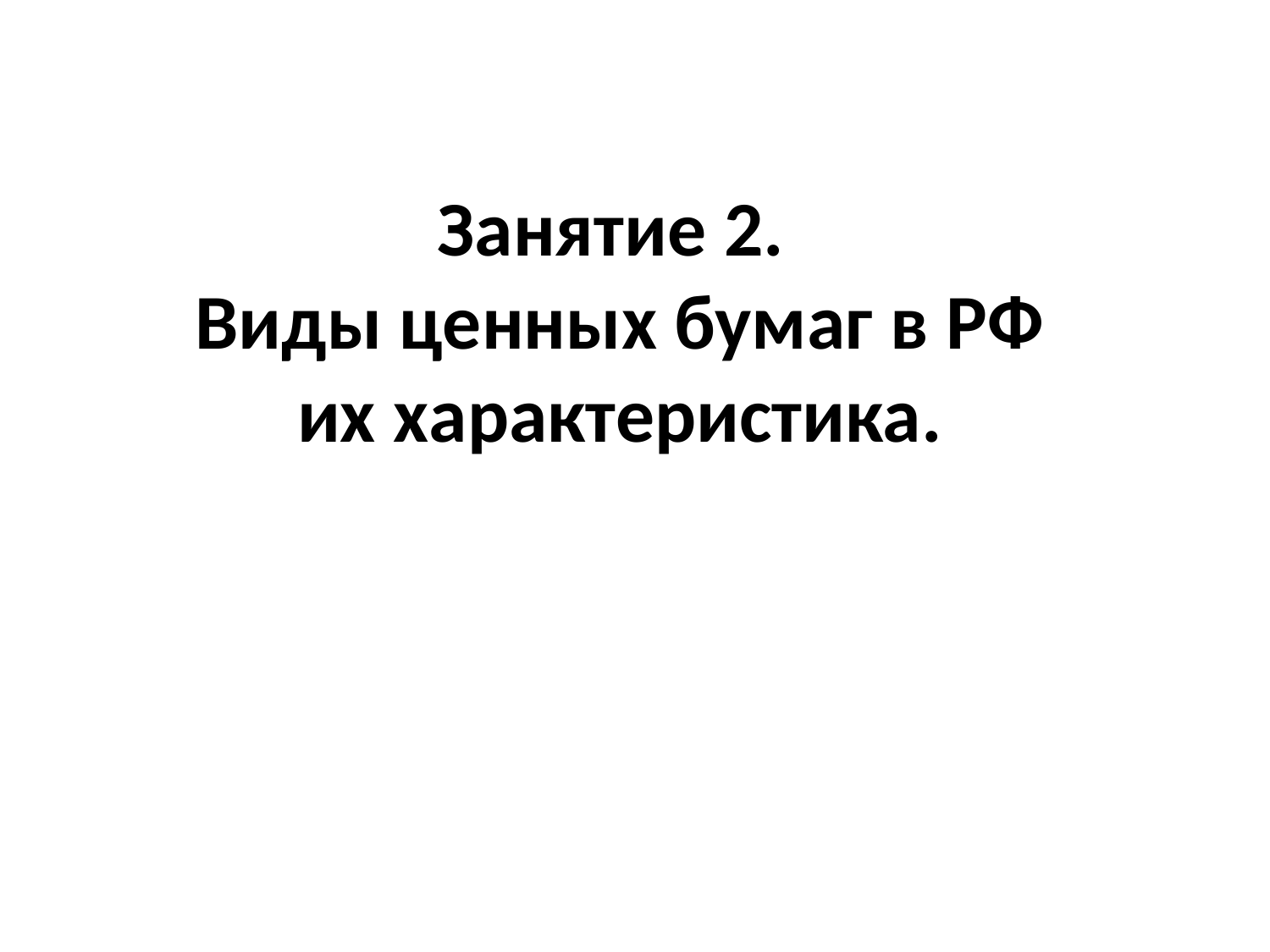

# Занятие 2. Виды ценных бумаг в РФ их характеристика.